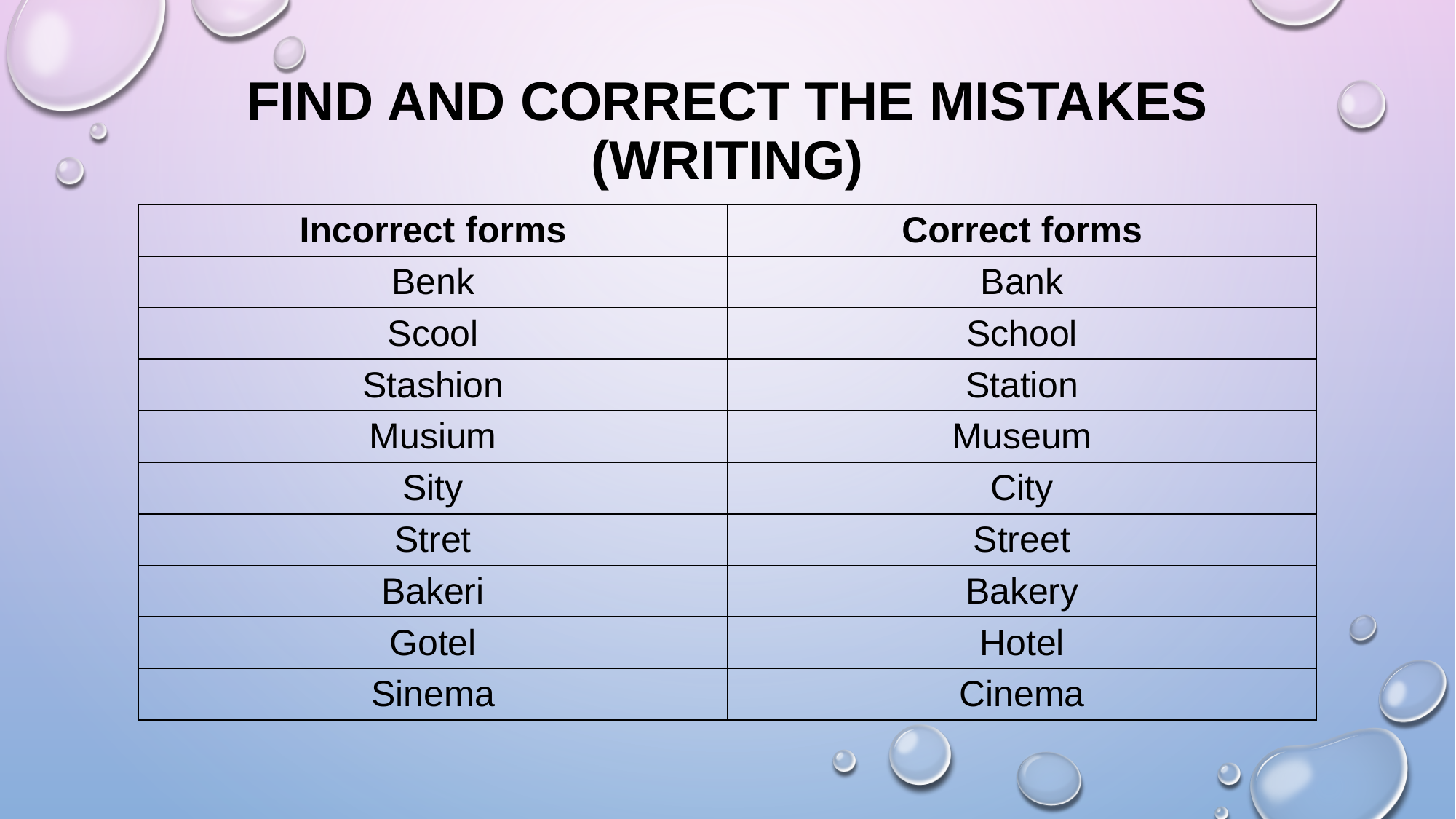

# Find and correct the mistakes (writing)
| Incorrect forms | Correct forms |
| --- | --- |
| Benk | Bank |
| Scool | School |
| Stashion | Station |
| Musium | Museum |
| Sity | City |
| Stret | Street |
| Bakeri | Bakery |
| Gotel | Hotel |
| Sinema | Cinema |